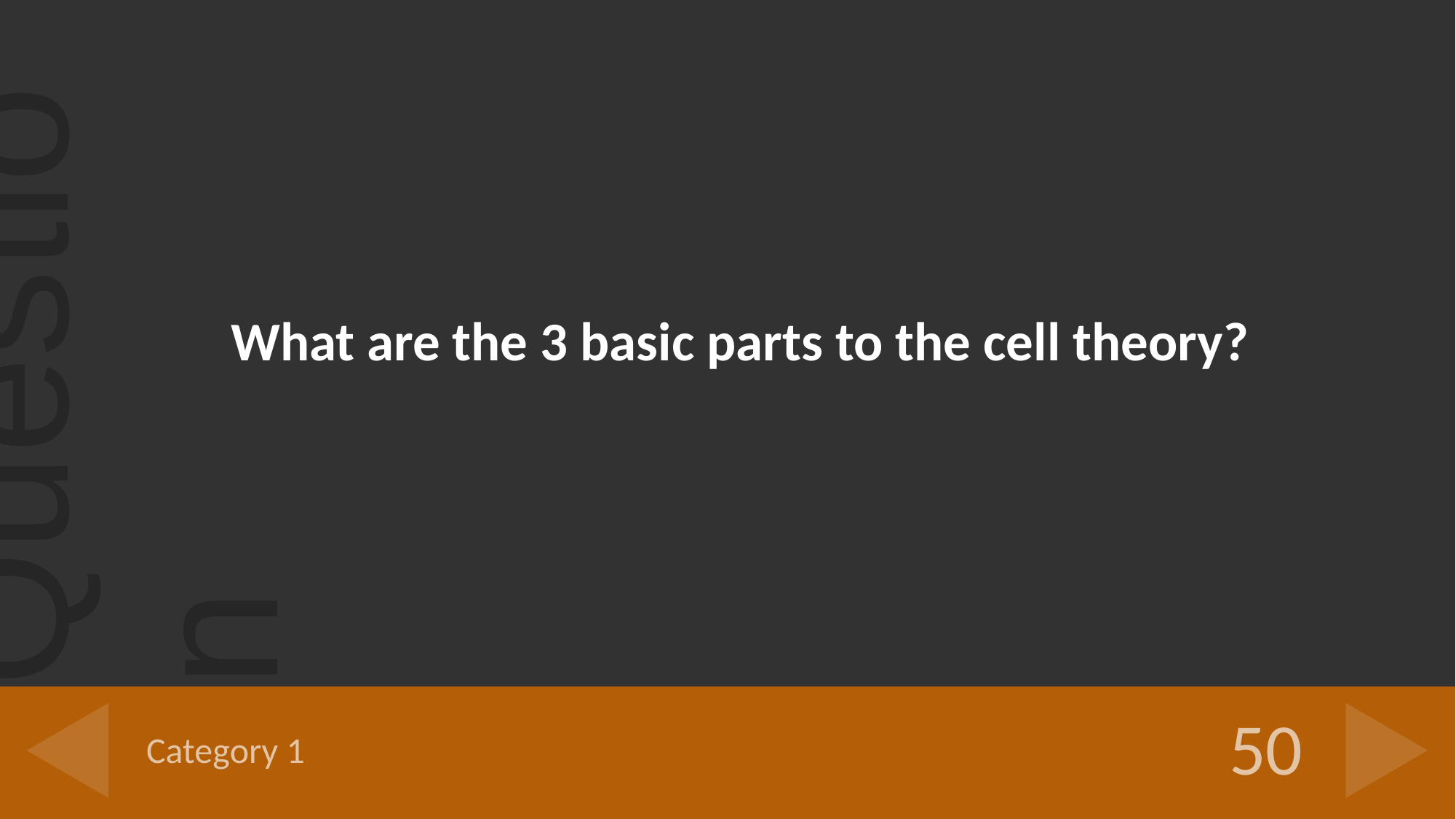

What are the 3 basic parts to the cell theory?
# Category 1
50